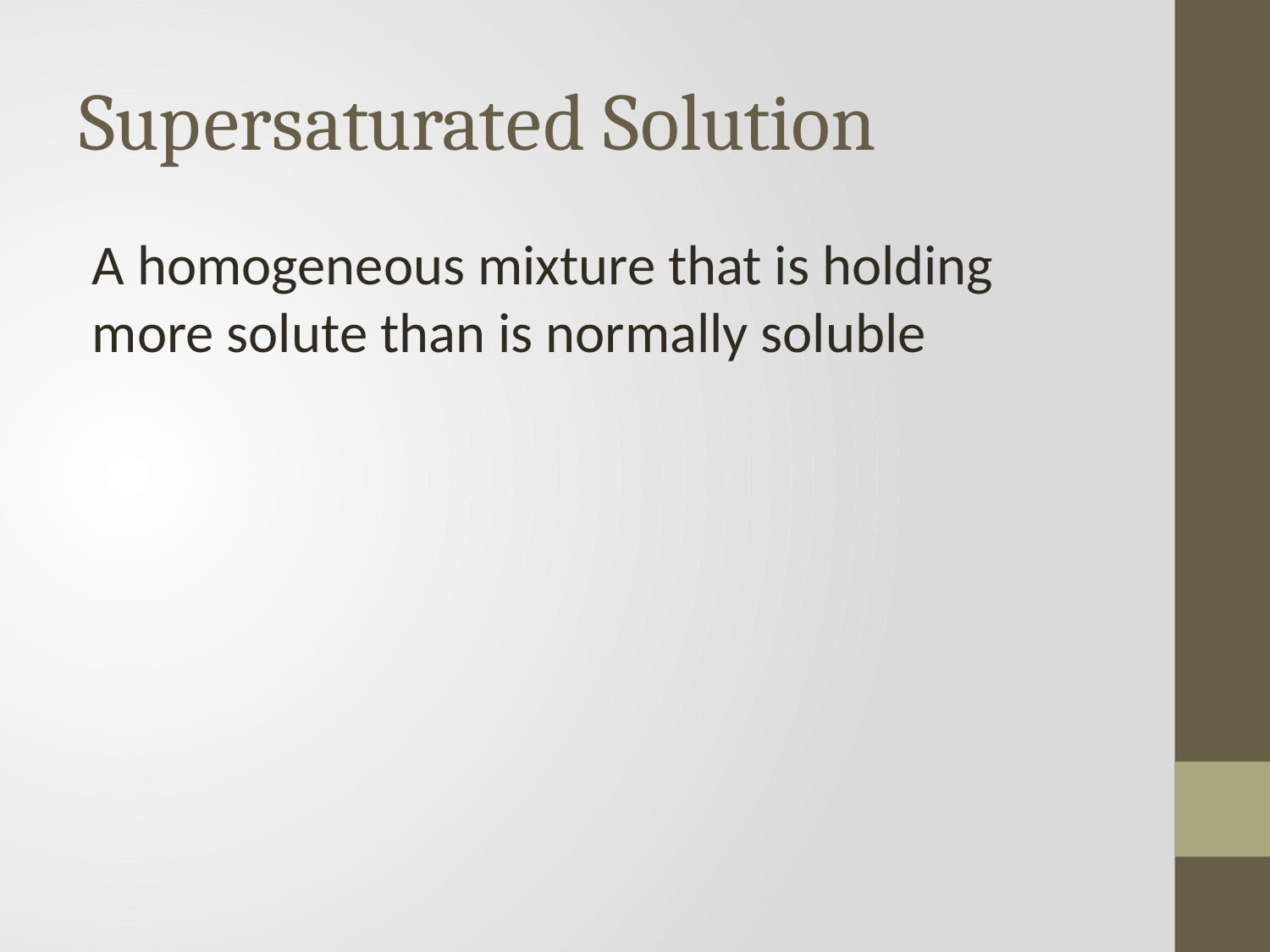

# Supersaturated Solution
A homogeneous mixture that is holding more solute than is normally soluble